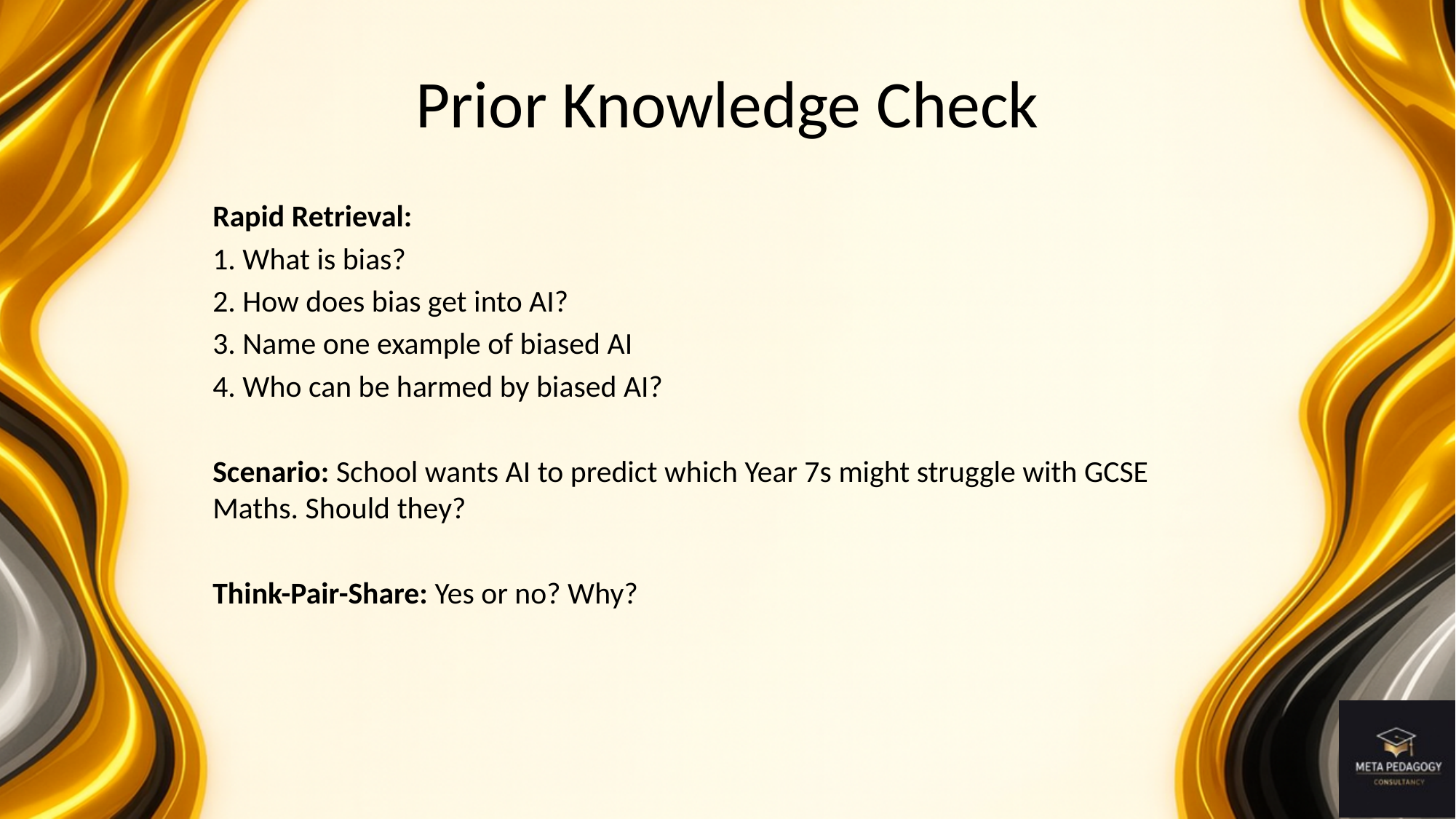

# Prior Knowledge Check
Rapid Retrieval:
1. What is bias?
2. How does bias get into AI?
3. Name one example of biased AI
4. Who can be harmed by biased AI?

Scenario: School wants AI to predict which Year 7s might struggle with GCSE Maths. Should they?

Think-Pair-Share: Yes or no? Why?